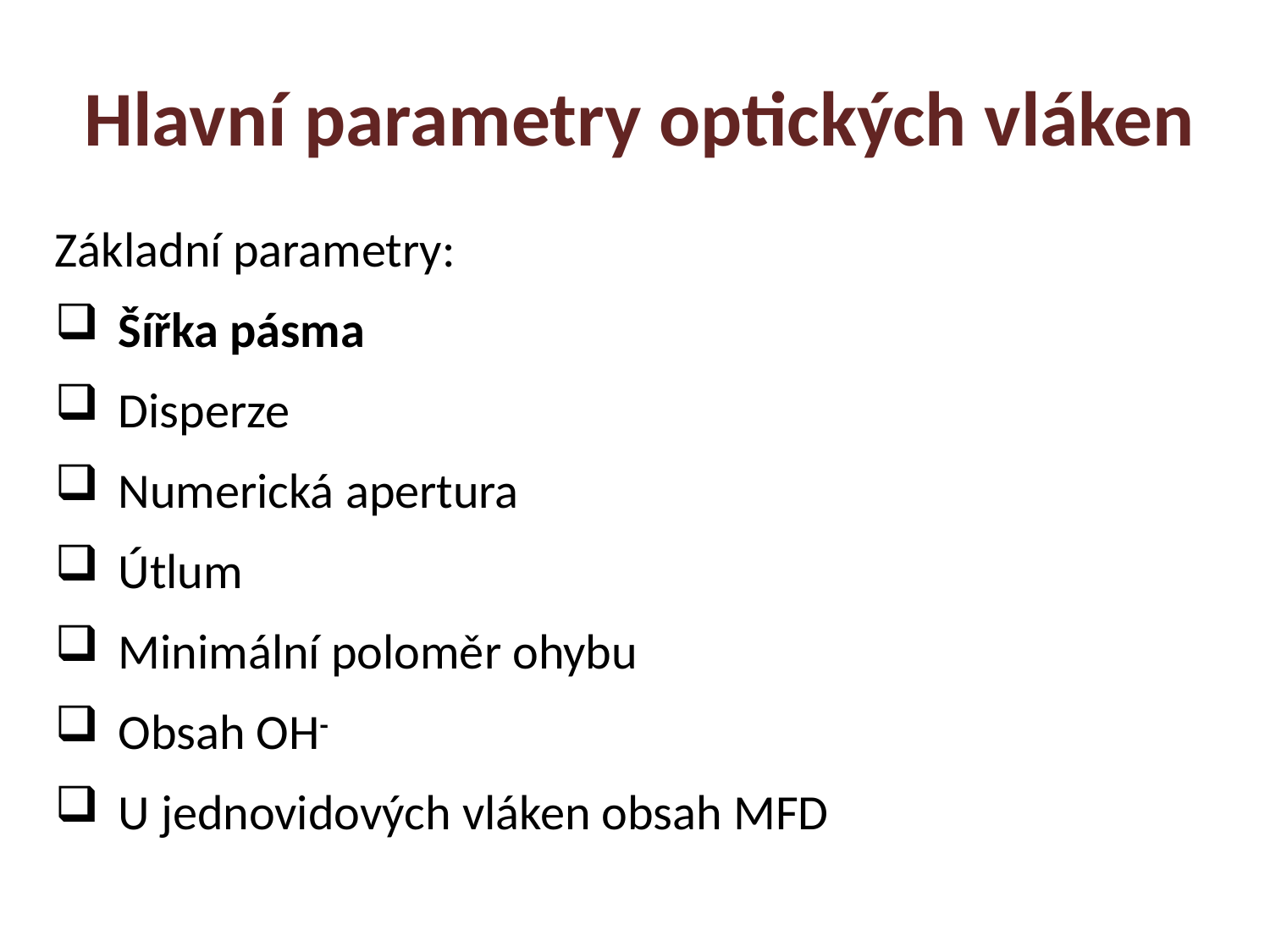

Hlavní parametry optických vláken
Základní parametry:
Šířka pásma
Disperze
Numerická apertura
Útlum
Minimální poloměr ohybu
Obsah OH-
U jednovidových vláken obsah MFD